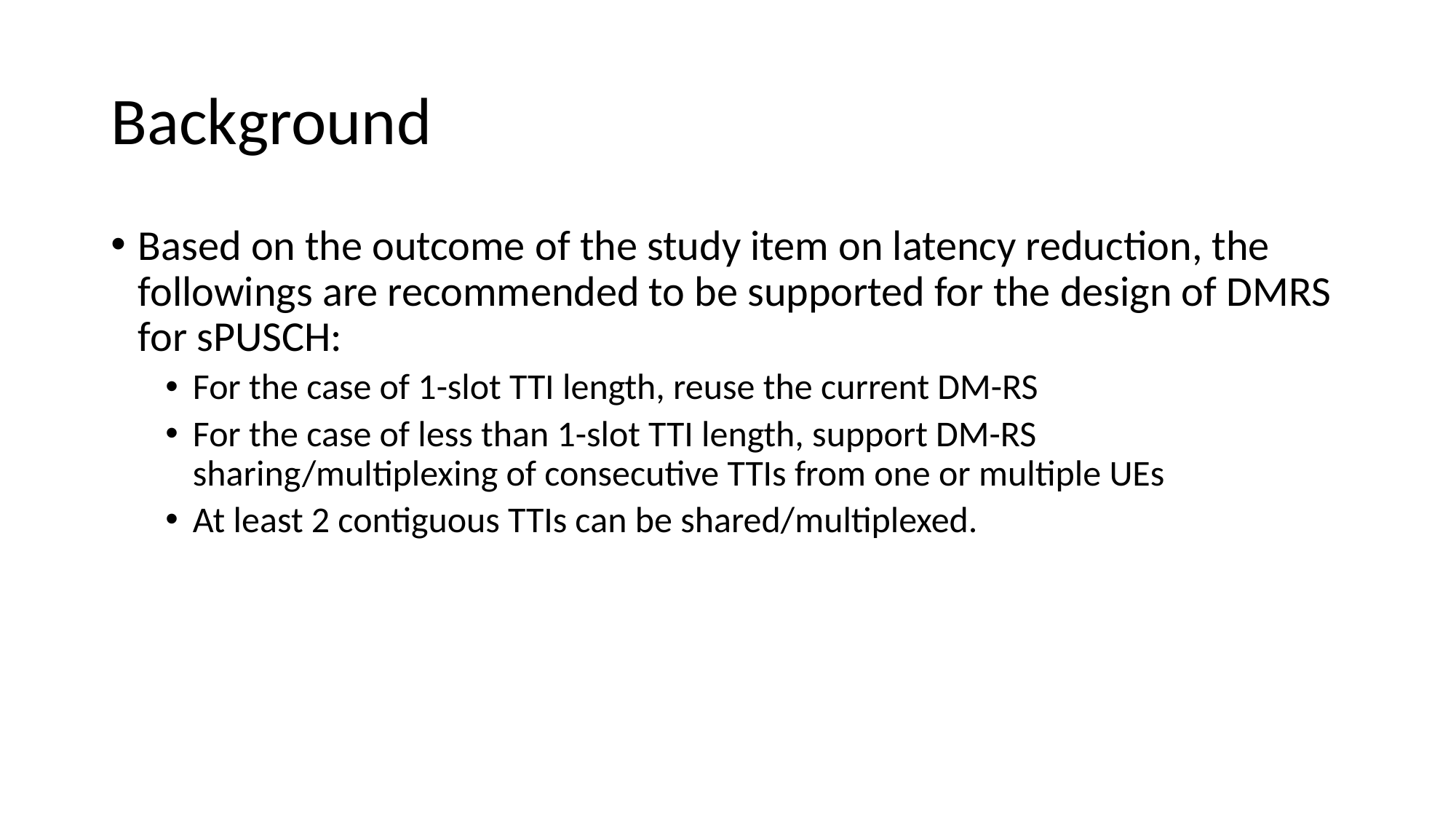

# Background
Based on the outcome of the study item on latency reduction, the followings are recommended to be supported for the design of DMRS for sPUSCH:
For the case of 1-slot TTI length, reuse the current DM-RS
For the case of less than 1-slot TTI length, support DM-RS sharing/multiplexing of consecutive TTIs from one or multiple UEs
At least 2 contiguous TTIs can be shared/multiplexed.